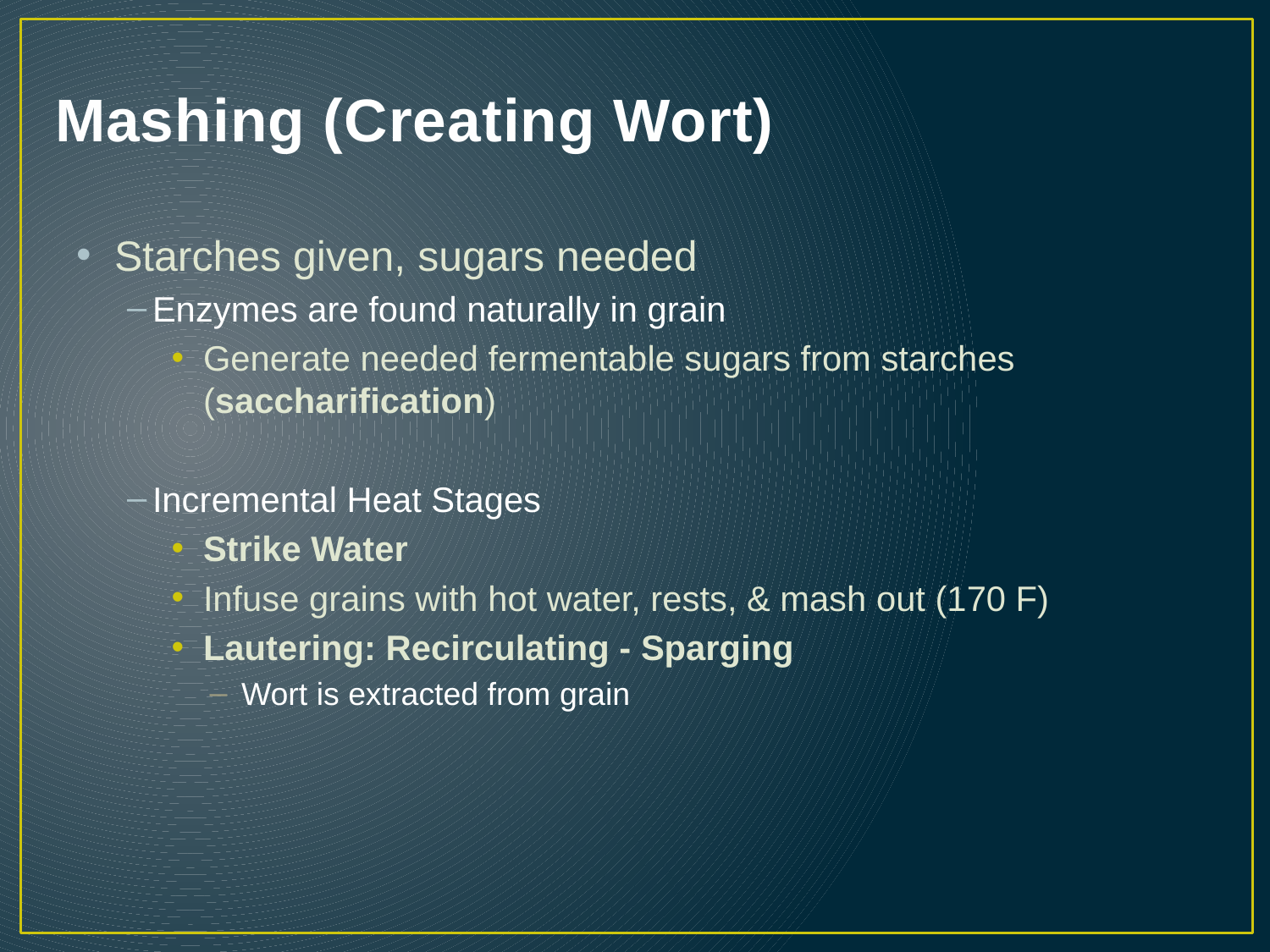

# Mashing (Creating Wort)
Starches given, sugars needed
Enzymes are found naturally in grain
Generate needed fermentable sugars from starches (saccharification)

Incremental Heat Stages
Strike Water
Infuse grains with hot water, rests, & mash out (170 F)
Lautering: Recirculating - Sparging
Wort is extracted from grain